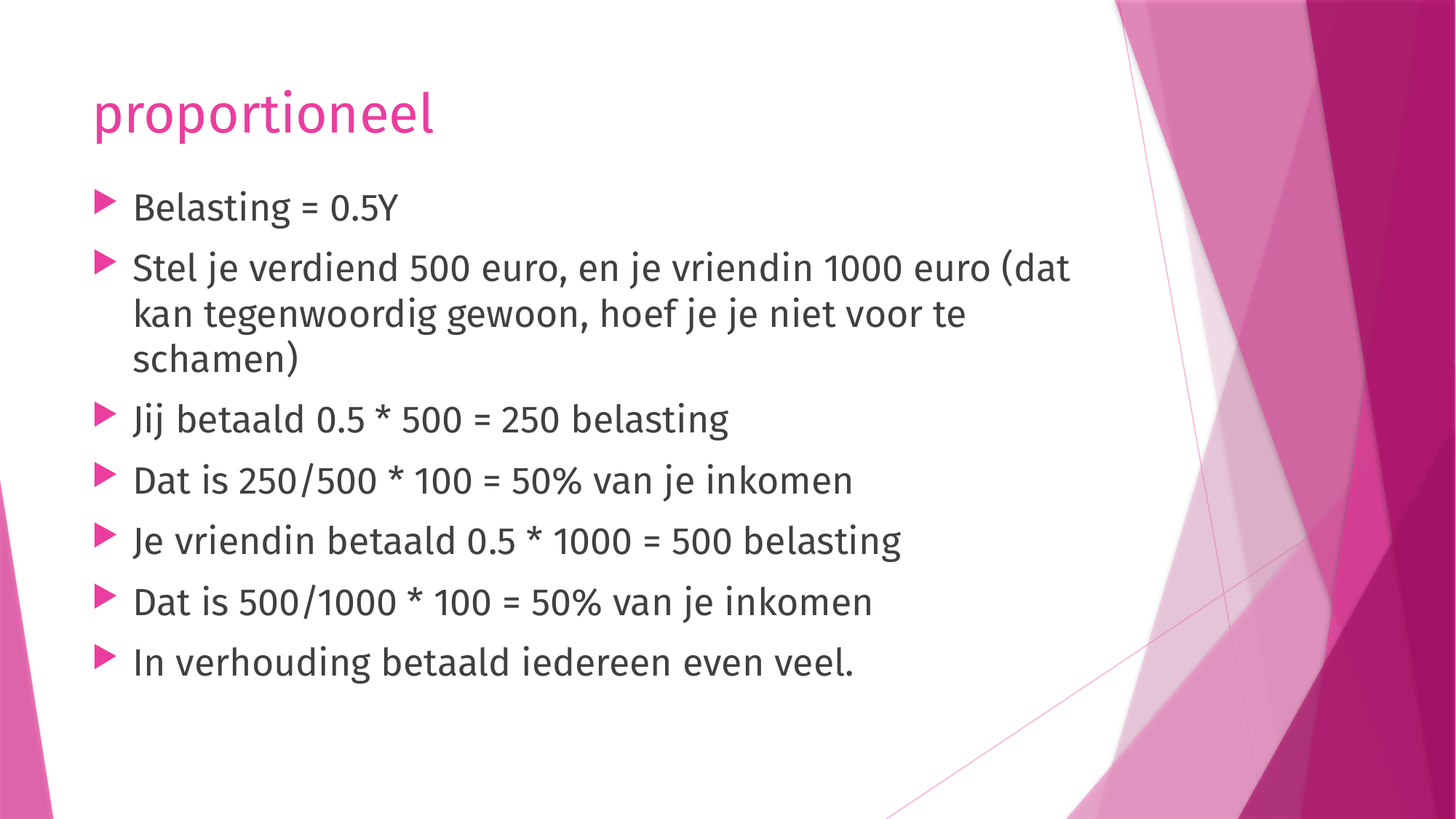

# proportioneel
Belasting = 0.5Y
Stel je verdiend 500 euro, en je vriendin 1000 euro (dat kan tegenwoordig gewoon, hoef je je niet voor te schamen)
Jij betaald 0.5 * 500 = 250 belasting
Dat is 250/500 * 100 = 50% van je inkomen
Je vriendin betaald 0.5 * 1000 = 500 belasting
Dat is 500/1000 * 100 = 50% van je inkomen
In verhouding betaald iedereen even veel.